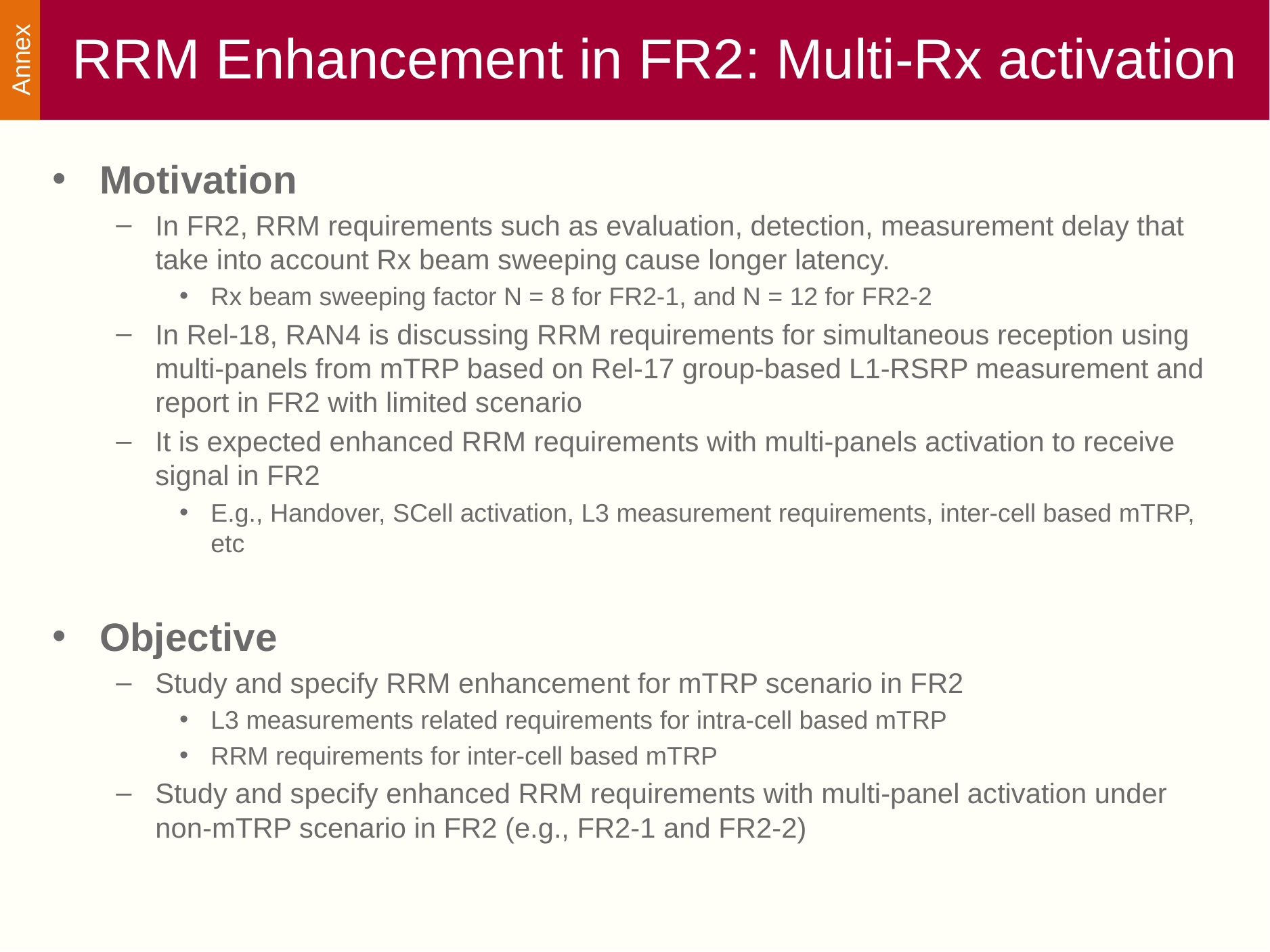

Annex
# RRM Enhancement in FR2: Multi-Rx activation
Motivation
In FR2, RRM requirements such as evaluation, detection, measurement delay that take into account Rx beam sweeping cause longer latency.
Rx beam sweeping factor N = 8 for FR2-1, and N = 12 for FR2-2
In Rel-18, RAN4 is discussing RRM requirements for simultaneous reception using multi-panels from mTRP based on Rel-17 group-based L1-RSRP measurement and report in FR2 with limited scenario
It is expected enhanced RRM requirements with multi-panels activation to receive signal in FR2
E.g., Handover, SCell activation, L3 measurement requirements, inter-cell based mTRP, etc

Objective
Study and specify RRM enhancement for mTRP scenario in FR2
L3 measurements related requirements for intra-cell based mTRP
RRM requirements for inter-cell based mTRP
Study and specify enhanced RRM requirements with multi-panel activation under non-mTRP scenario in FR2 (e.g., FR2-1 and FR2-2)